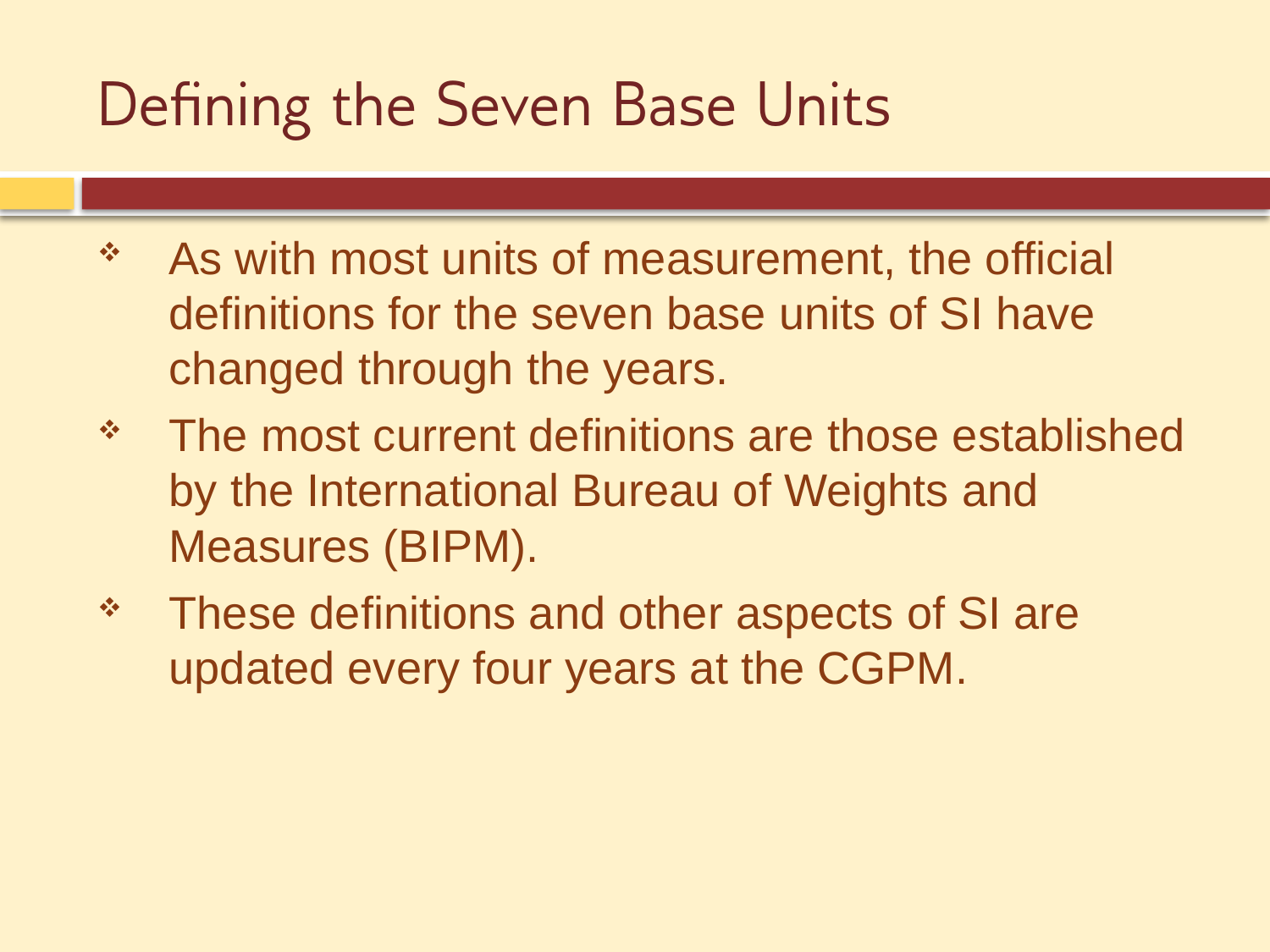

# Defining the Seven Base Units
As with most units of measurement, the official definitions for the seven base units of SI have changed through the years.
The most current definitions are those established by the International Bureau of Weights and Measures (BIPM).
These definitions and other aspects of SI are updated every four years at the CGPM.